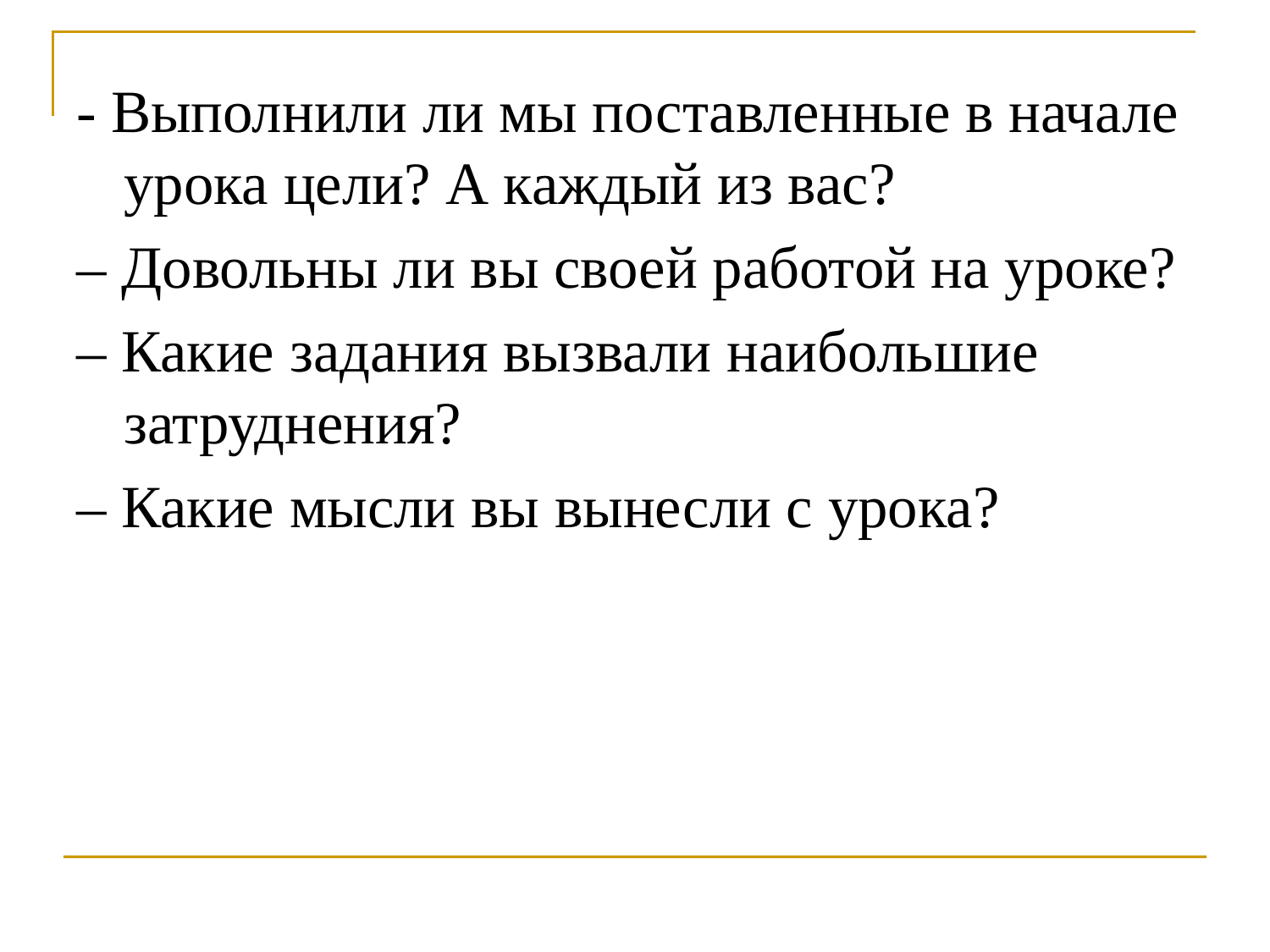

- Выполнили ли мы поставленные в начале урока цели? А каждый из вас?
– Довольны ли вы своей работой на уроке?
– Какие задания вызвали наибольшие затруднения?
– Какие мысли вы вынесли с урока?